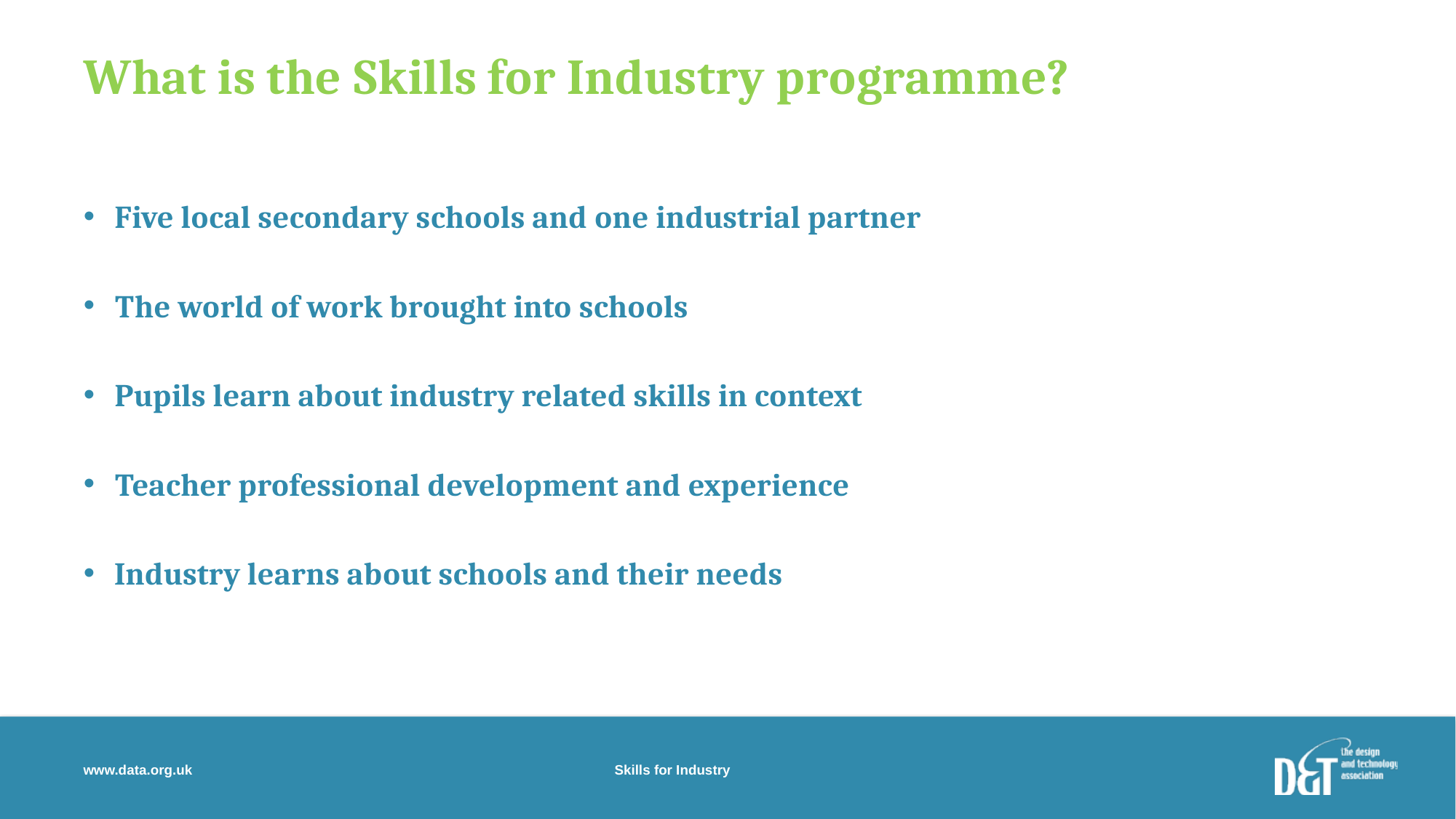

# What is the Skills for Industry programme?
Five local secondary schools and one industrial partner

The world of work brought into schools

Pupils learn about industry related skills in context

Teacher professional development and experience

Industry learns about schools and their needs